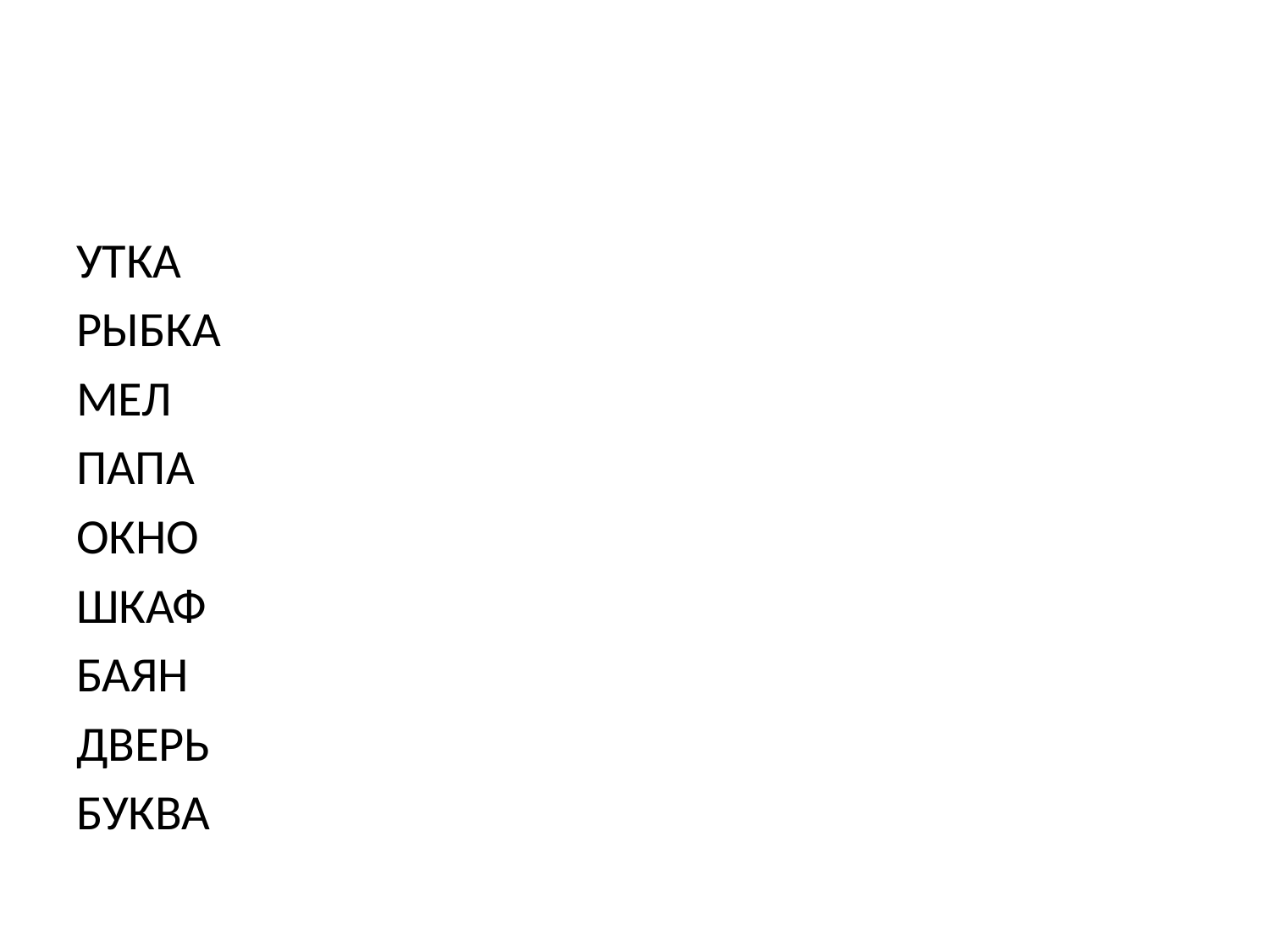

#
УТКА
РЫБКА
МЕЛ
ПАПА
ОКНО
ШКАФ
БАЯН
ДВЕРЬ
БУКВА